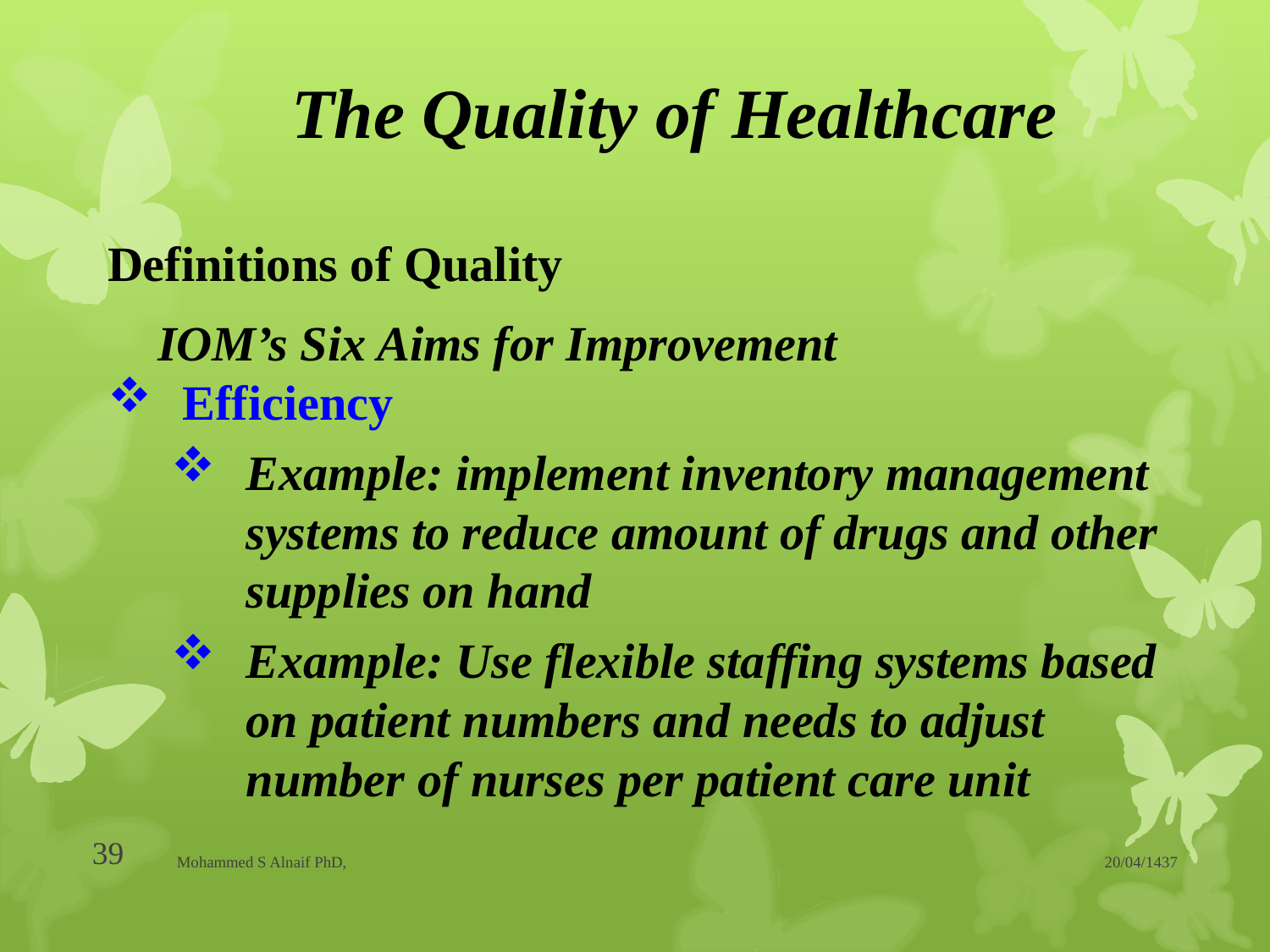

# The Quality of Healthcare
Definitions of Quality
IOM’s Six Aims for Improvement
Efficiency
Example: implement inventory management systems to reduce amount of drugs and other supplies on hand
Example: Use flexible staffing systems based on patient numbers and needs to adjust number of nurses per patient care unit
39
Mohammed S Alnaif PhD,
20/04/1437